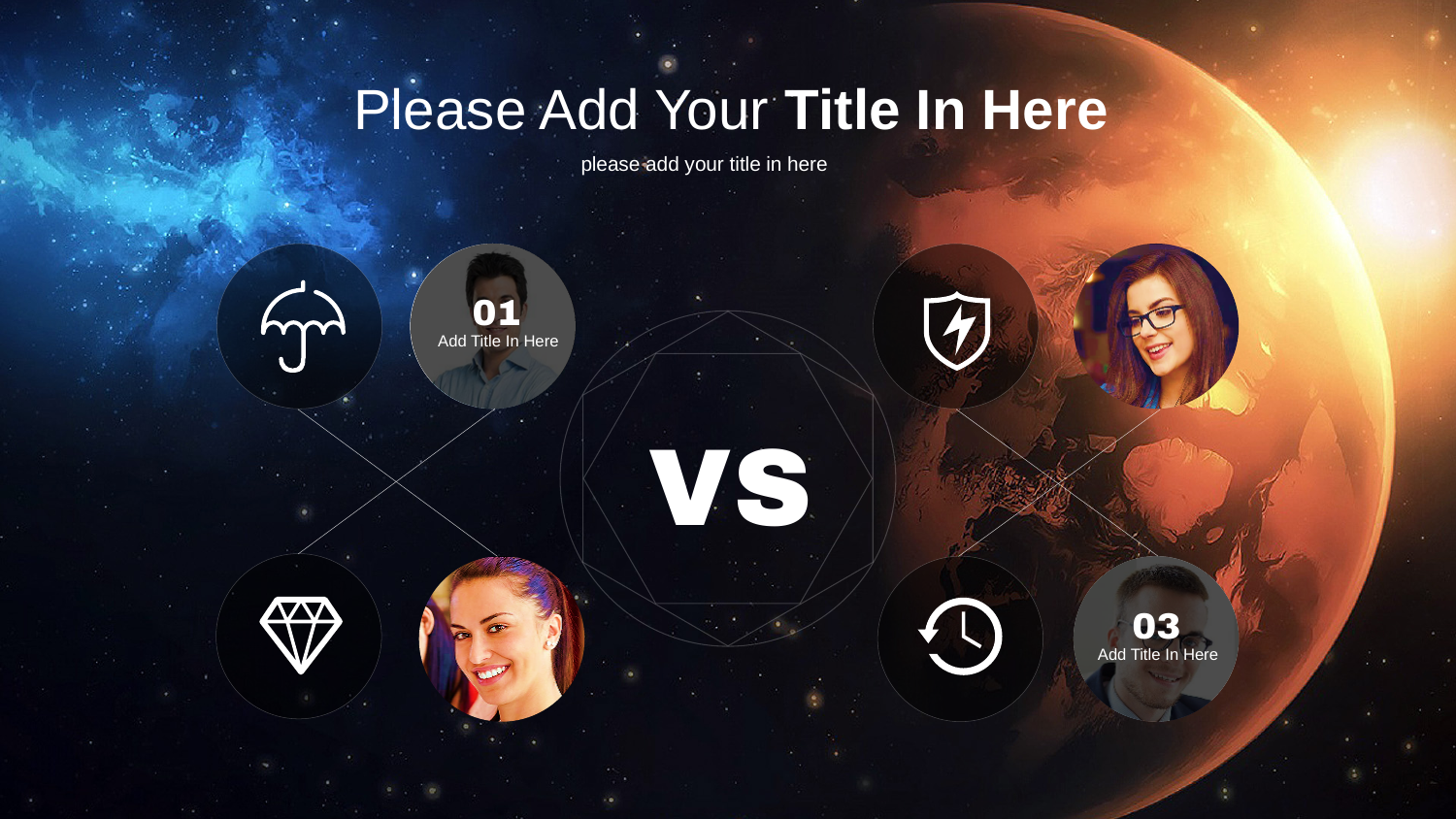

01
Add Title In Here

VS

03
Add Title In Here